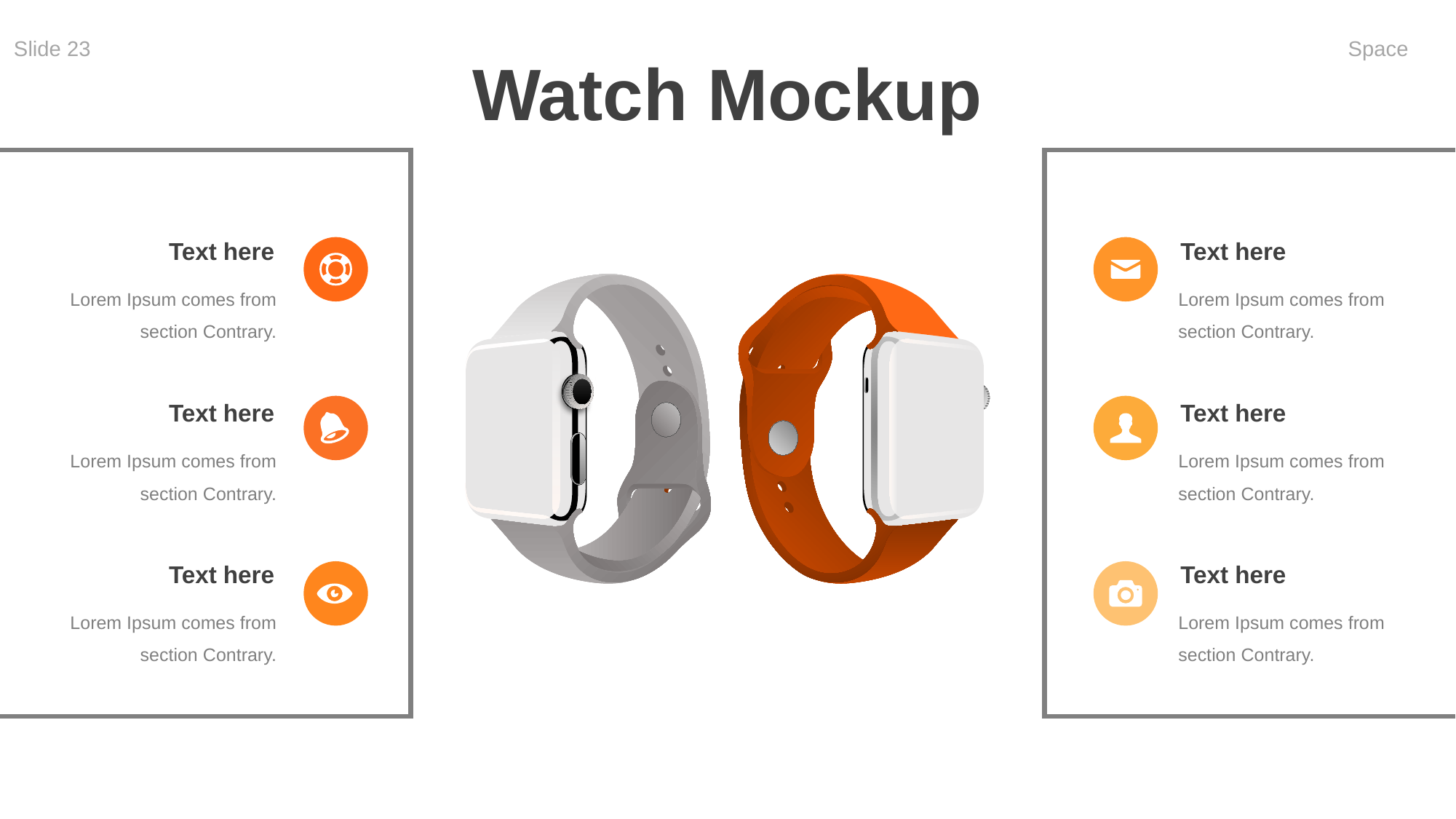

Watch Mockup

Text here
Text here

Lorem Ipsum comes from section Contrary.
Lorem Ipsum comes from section Contrary.

Text here
Text here

Lorem Ipsum comes from section Contrary.
Lorem Ipsum comes from section Contrary.

Text here
Text here

Lorem Ipsum comes from section Contrary.
Lorem Ipsum comes from section Contrary.